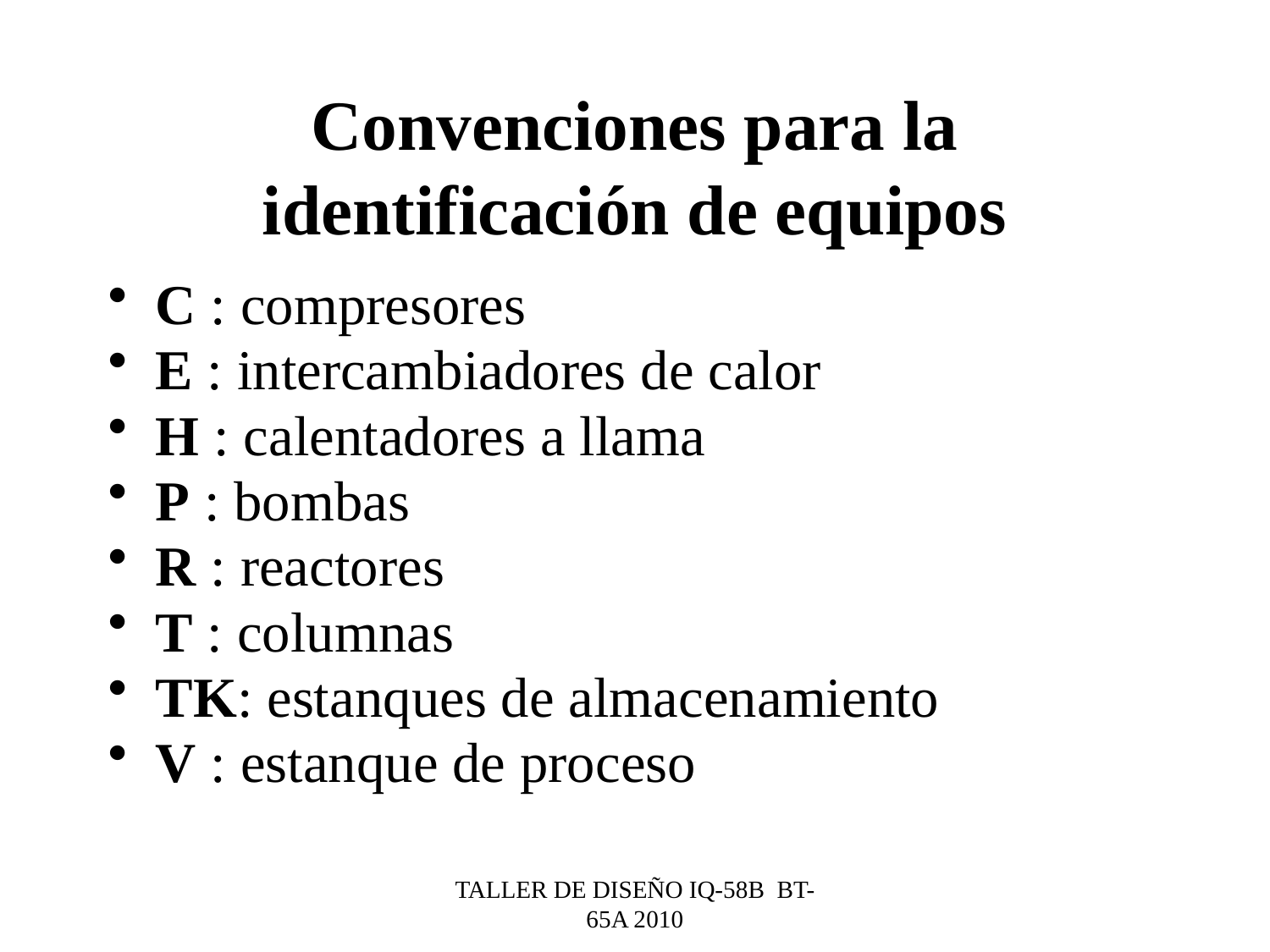

# Convenciones para la identificación de equipos
C : compresores
E : intercambiadores de calor
H : calentadores a llama
P : bombas
R : reactores
T : columnas
TK: estanques de almacenamiento
V : estanque de proceso
TALLER DE DISEÑO IQ-58B  BT-65A 2010